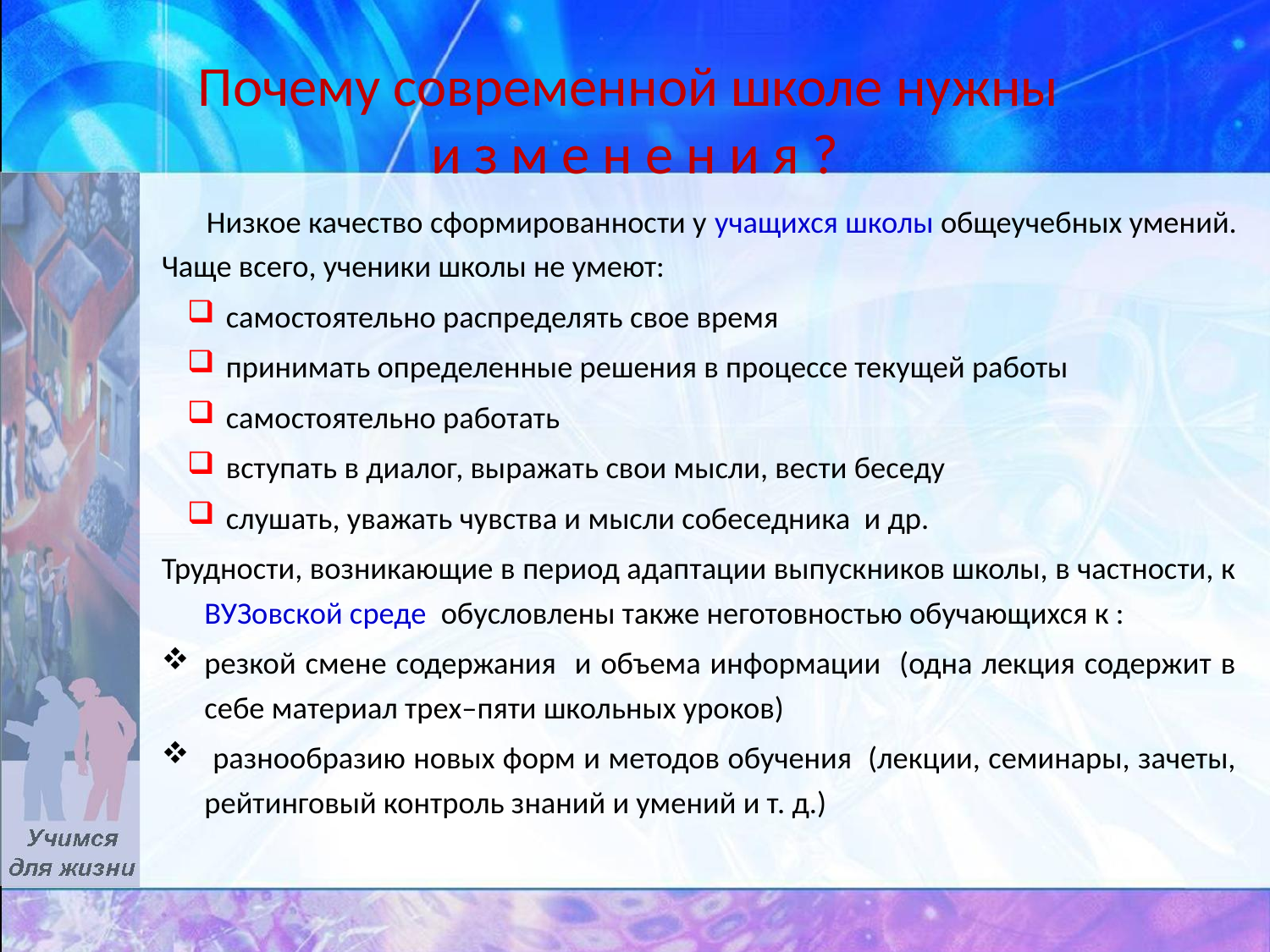

# Почему современной школе нужны и з м е н е н и я ?
Низкое качество сформированности у учащихся школы общеучебных умений. Чаще всего, ученики школы не умеют:
самостоятельно распределять свое время
принимать определенные решения в процессе текущей работы
самостоятельно работать
вступать в диалог, выражать свои мысли, вести беседу
слушать, уважать чувства и мысли собеседника  и др.
Трудности, возникающие в период адаптации выпускников школы, в частности, к ВУЗовской среде  обусловлены также неготовностью обучающихся к :
резкой смене содержания  и объема информации  (одна лекция содержит в себе материал трех–пяти школьных уроков)
 разнообразию новых форм и методов обучения  (лекции, семинары, зачеты, рейтинговый контроль знаний и умений и т. д.)